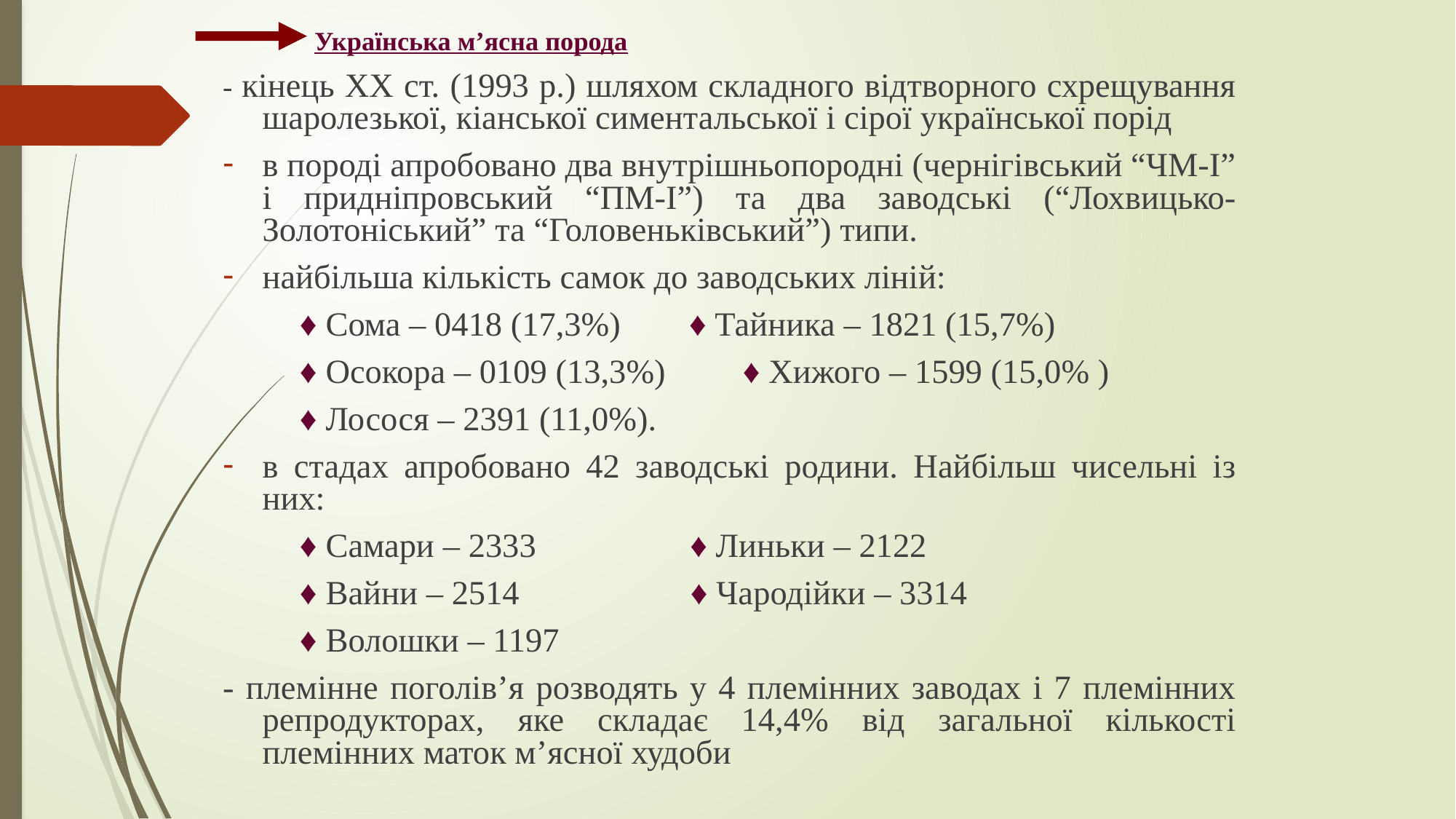

Українська м’ясна порода
- кінець ХХ ст. (1993 р.) шляхом складного відтворного схрещування шаролезької, кіанської симентальської і сірої української порід
в породі апробовано два внутрішньопородні (чернігівський “ЧМ-І” і придніпровський “ПМ-І”) та два заводські (“Лохвицько-Золотоніський” та “Головеньківський”) типи.
найбільша кількість самок до заводських ліній:
         ♦ Сома – 0418 (17,3%)        ♦ Тайника – 1821 (15,7%)
         ♦ Осокора – 0109 (13,3%)         ♦ Хижого – 1599 (15,0% )
         ♦ Лосося – 2391 (11,0%).
в стадах апробовано 42 заводські родини. Найбільш чисельні із них:
         ♦ Самари – 2333                  ♦ Линьки – 2122
         ♦ Вайни – 2514                    ♦ Чародійки – 3314
         ♦ Волошки – 1197
- племінне поголів’я розводять у 4 племінних заводах і 7 племінних репродукторах, яке складає 14,4% від загальної кількості племінних маток м’ясної худоби